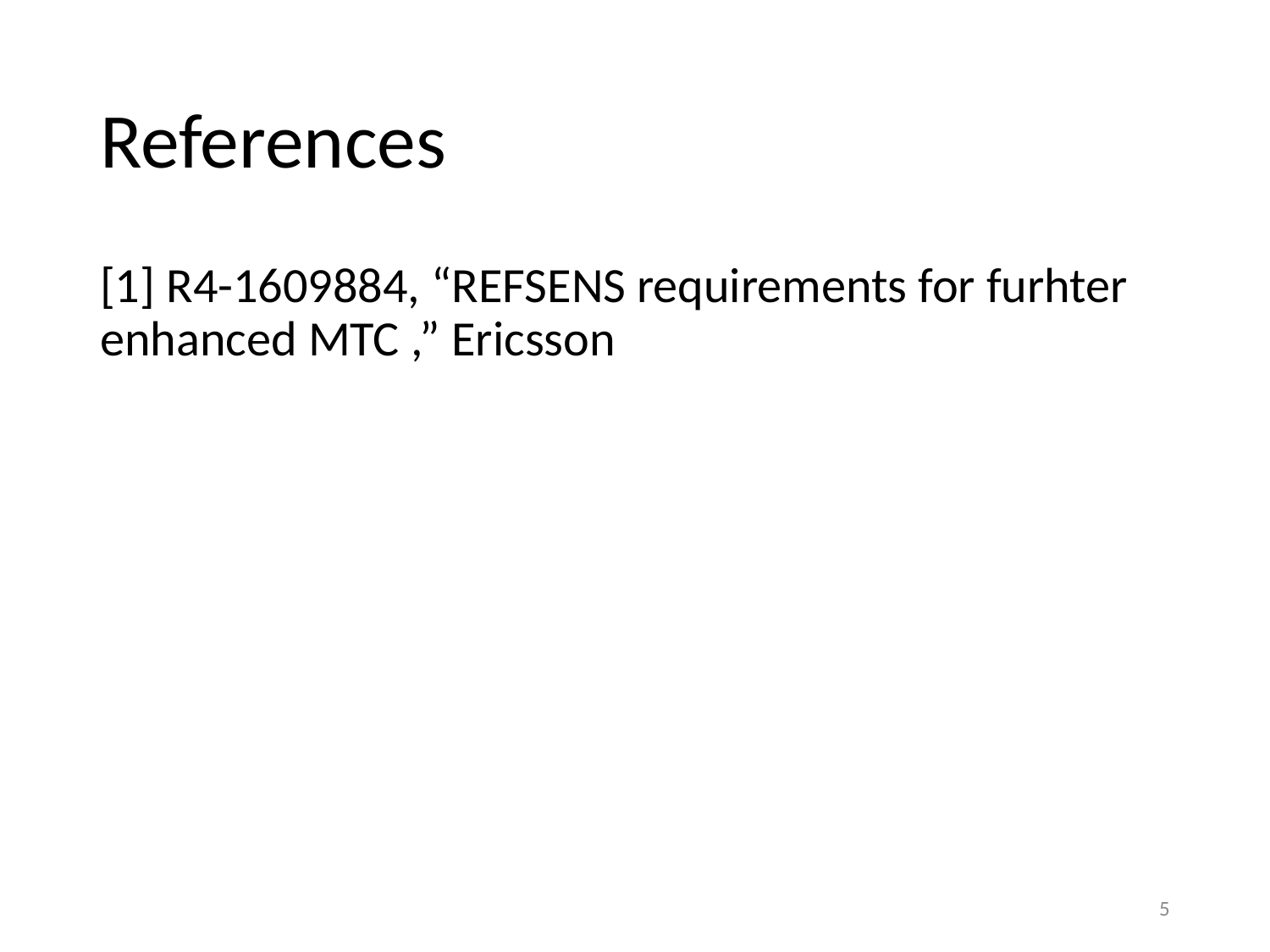

# References
[1] R4-1609884, “REFSENS requirements for furhter enhanced MTC ,” Ericsson
5